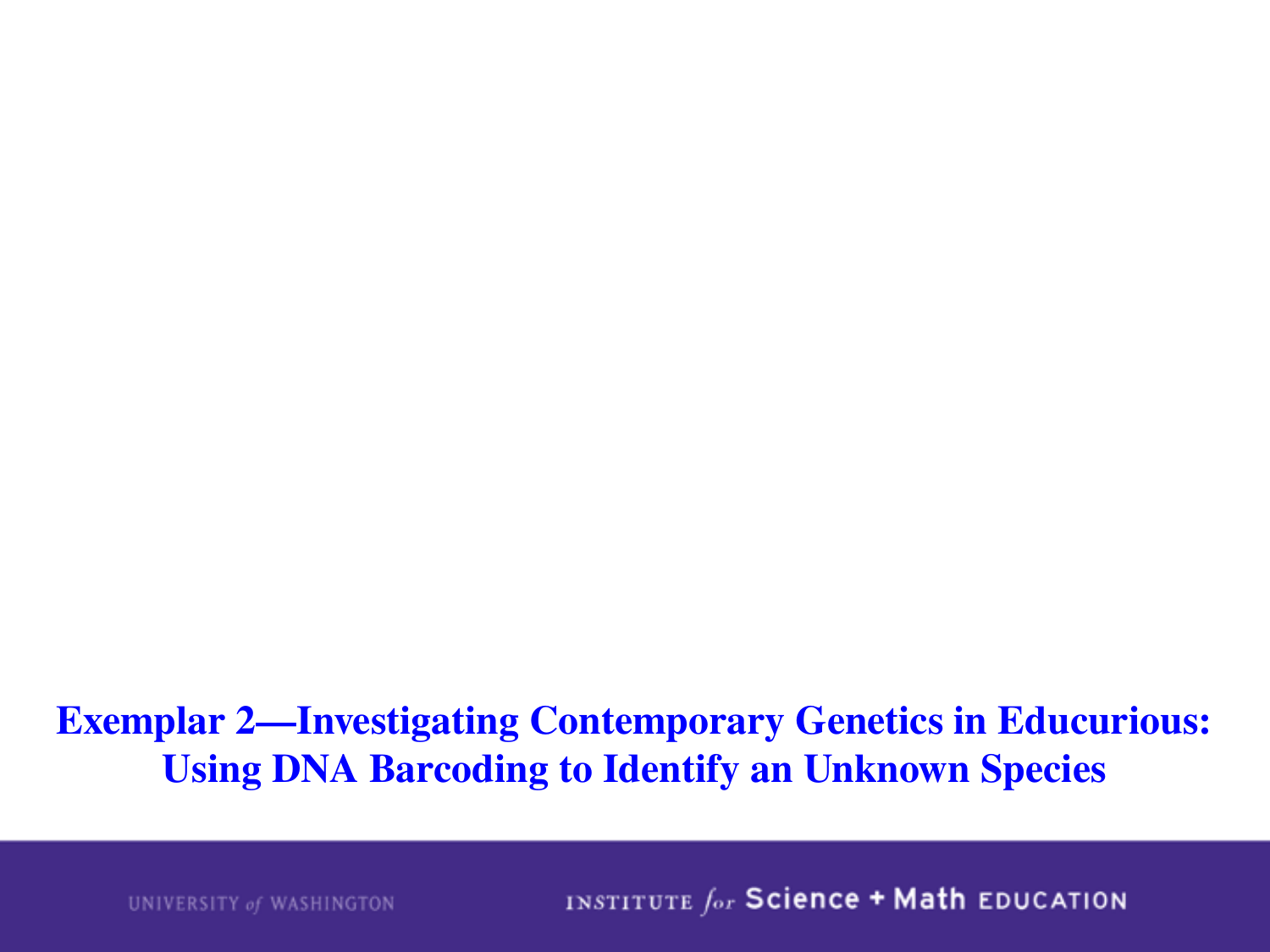

Exemplar 2—Investigating Contemporary Genetics in Educurious: Using DNA Barcoding to Identify an Unknown Species